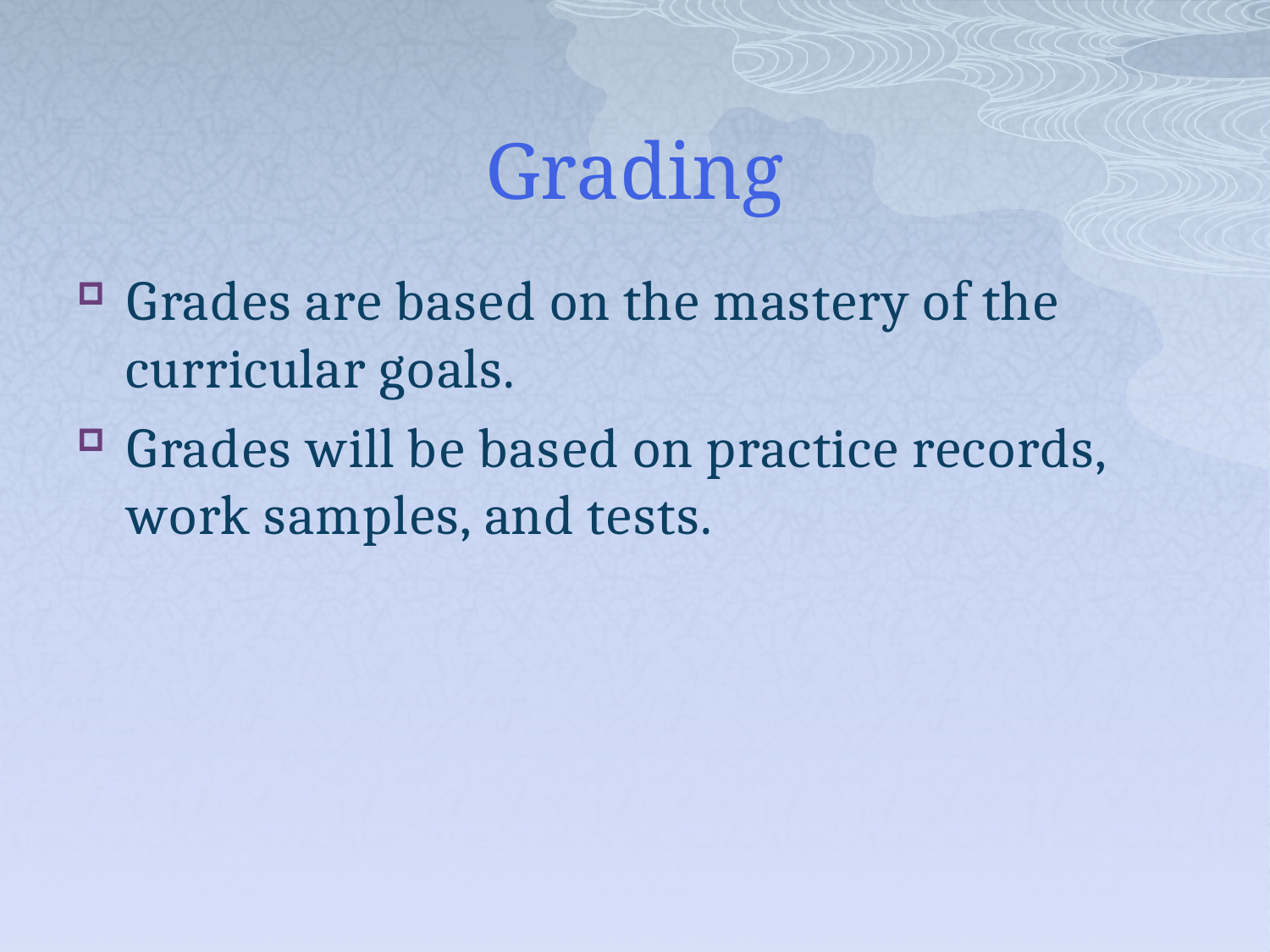

# Grading
Grades are based on the mastery of the  curricular goals.
Grades will be based on practice records, work samples, and tests.